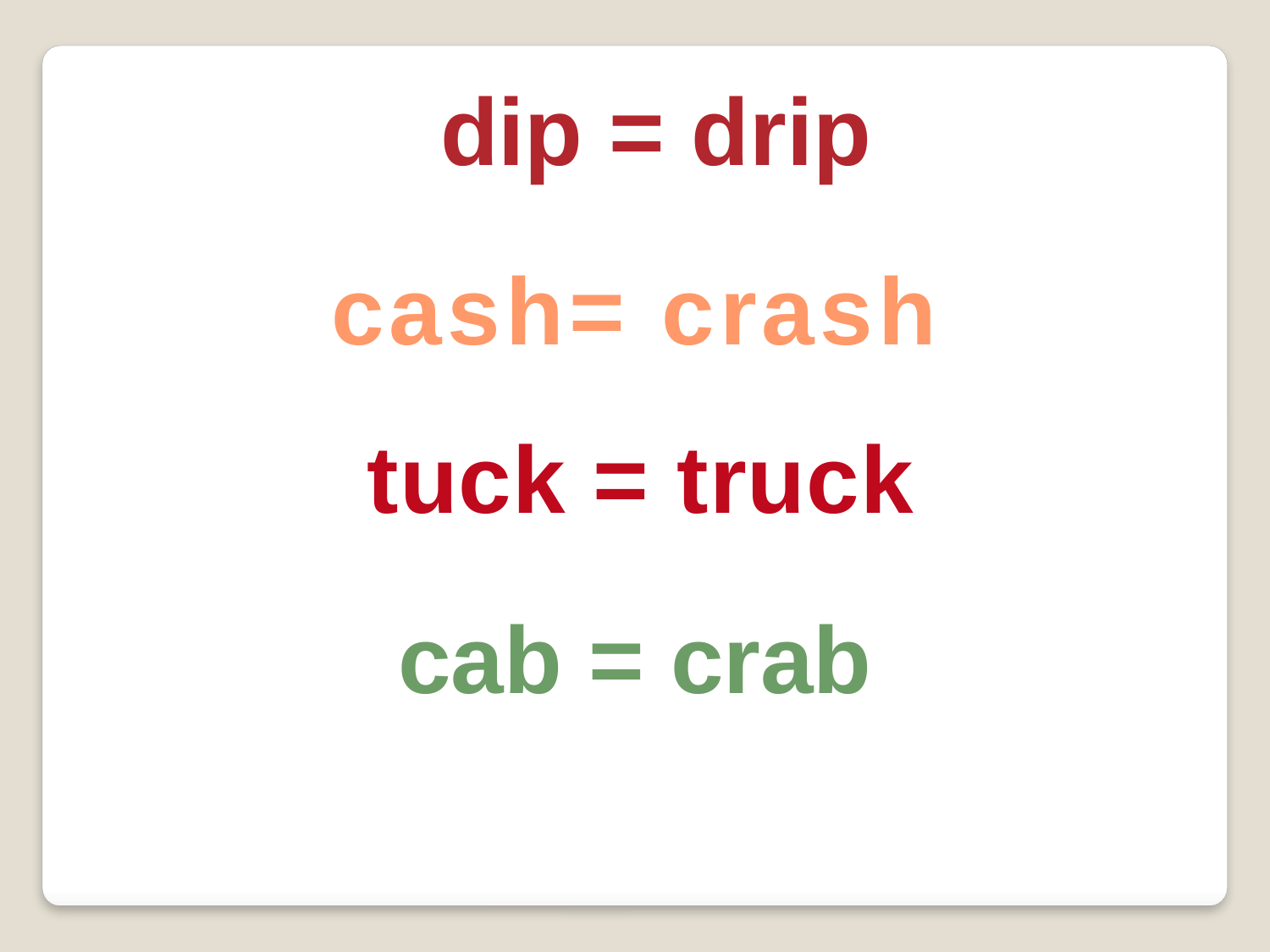

dip = drip

cash= crash
tuck = truck
cab = crab